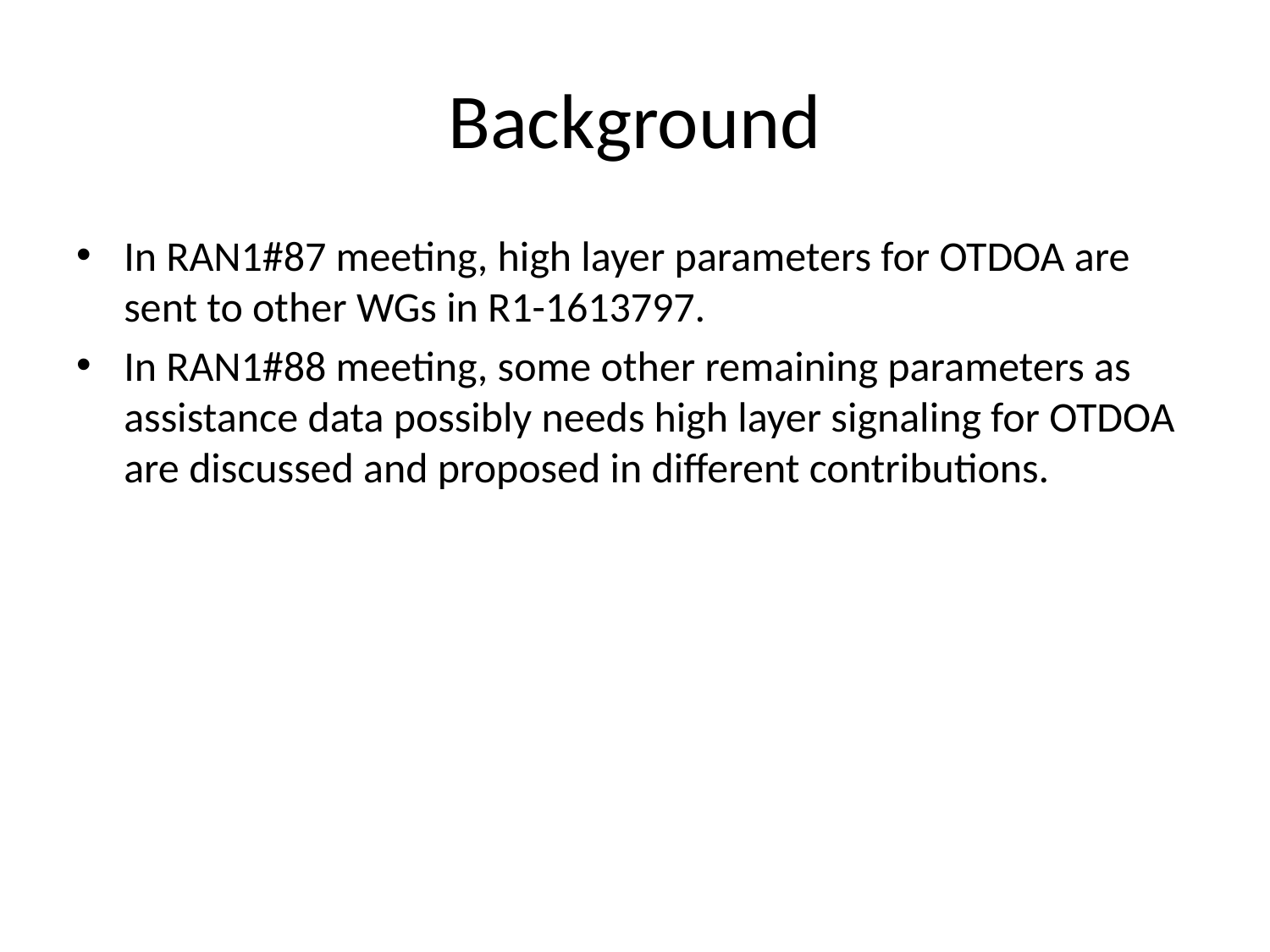

# Background
In RAN1#87 meeting, high layer parameters for OTDOA are sent to other WGs in R1-1613797.
In RAN1#88 meeting, some other remaining parameters as assistance data possibly needs high layer signaling for OTDOA are discussed and proposed in different contributions.